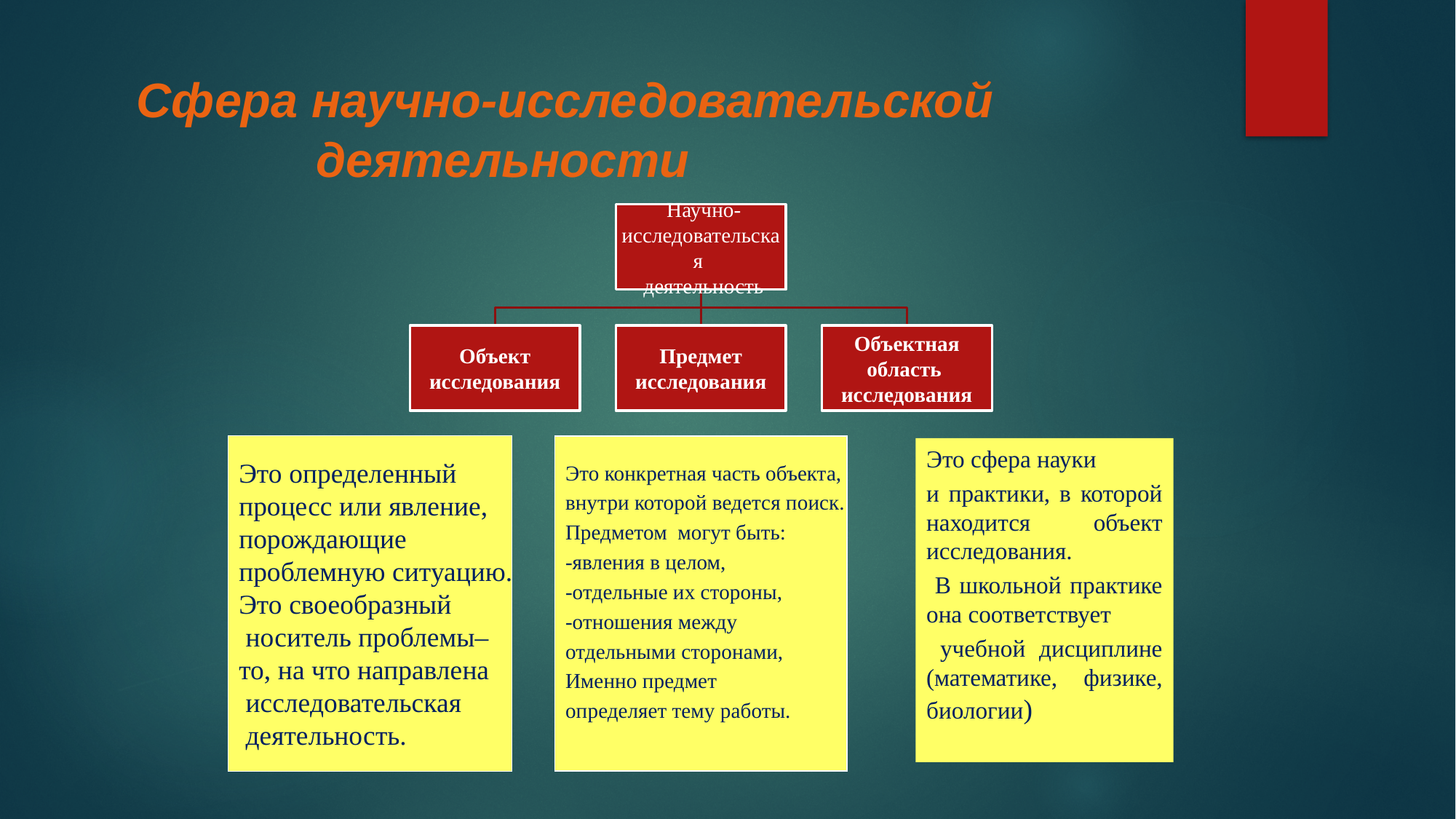

# Сфера научно-исследовательской деятельности

 Научно-
исследовательская
 деятельность
Объект
исследования
Предмет
исследования
Объектная область
исследования

Это определенный
процесс или явление,
порождающие
проблемную ситуацию.
Это своеобразный
 носитель проблемы–
то, на что направлена
 исследовательская
 деятельность.
Это конкретная часть объекта,
внутри которой ведется поиск.
Предметом  могут быть:
-явления в целом,
-отдельные их стороны,
-отношения между
отдельными сторонами,
Именно предмет
определяет тему работы.

Это сфера науки
и практики, в которой находится объект исследования.
 В школьной практике она соответствует
 учебной дисциплине (математике, физике, биологии)